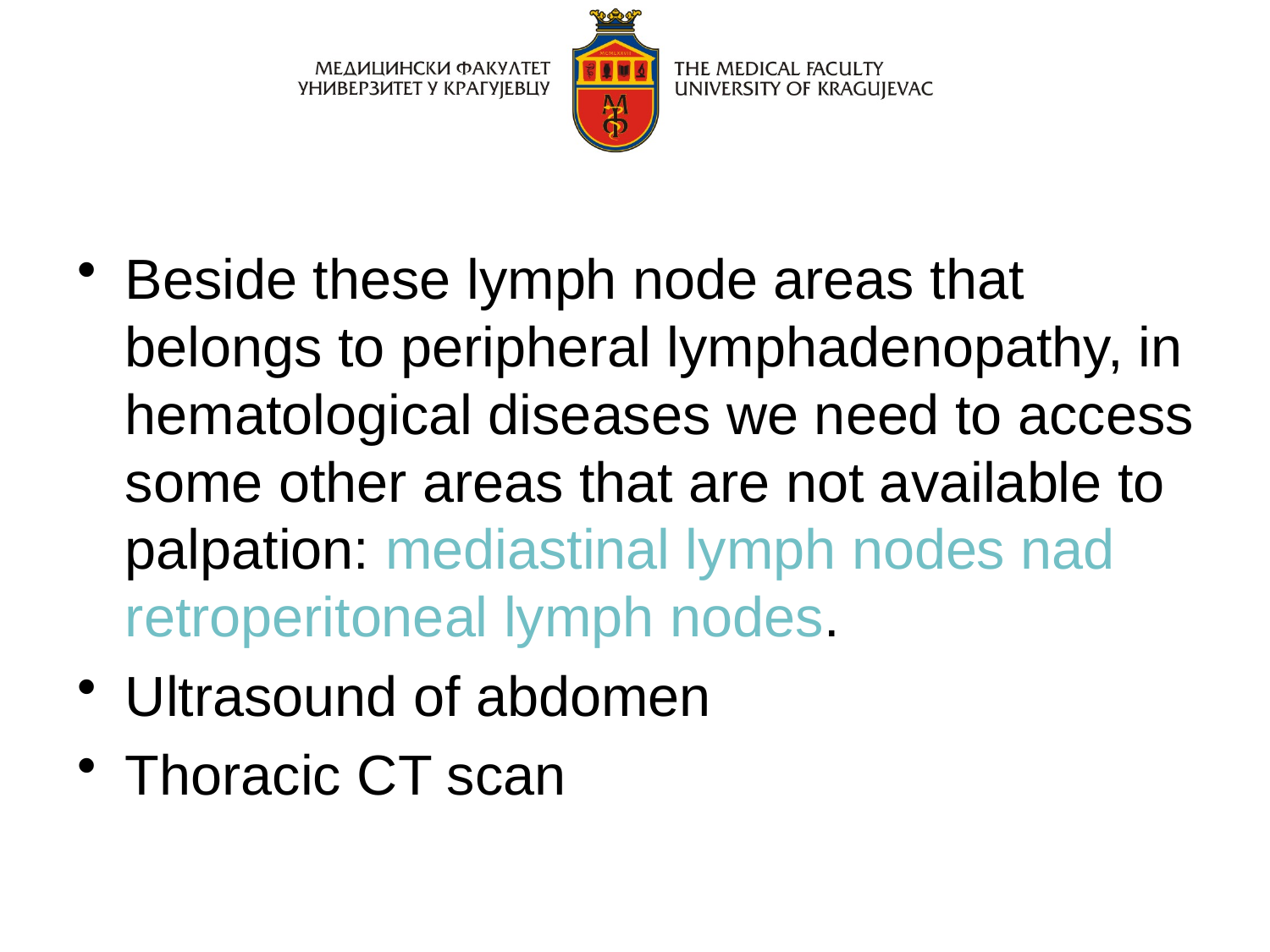

Beside these lymph node areas that belongs to peripheral lymphadenopathy, in hematological diseases we need to access some other areas that are not available to palpation: mediastinal lymph nodes nad retroperitoneal lymph nodes.
Ultrasound of abdomen
Thoracic CT scan